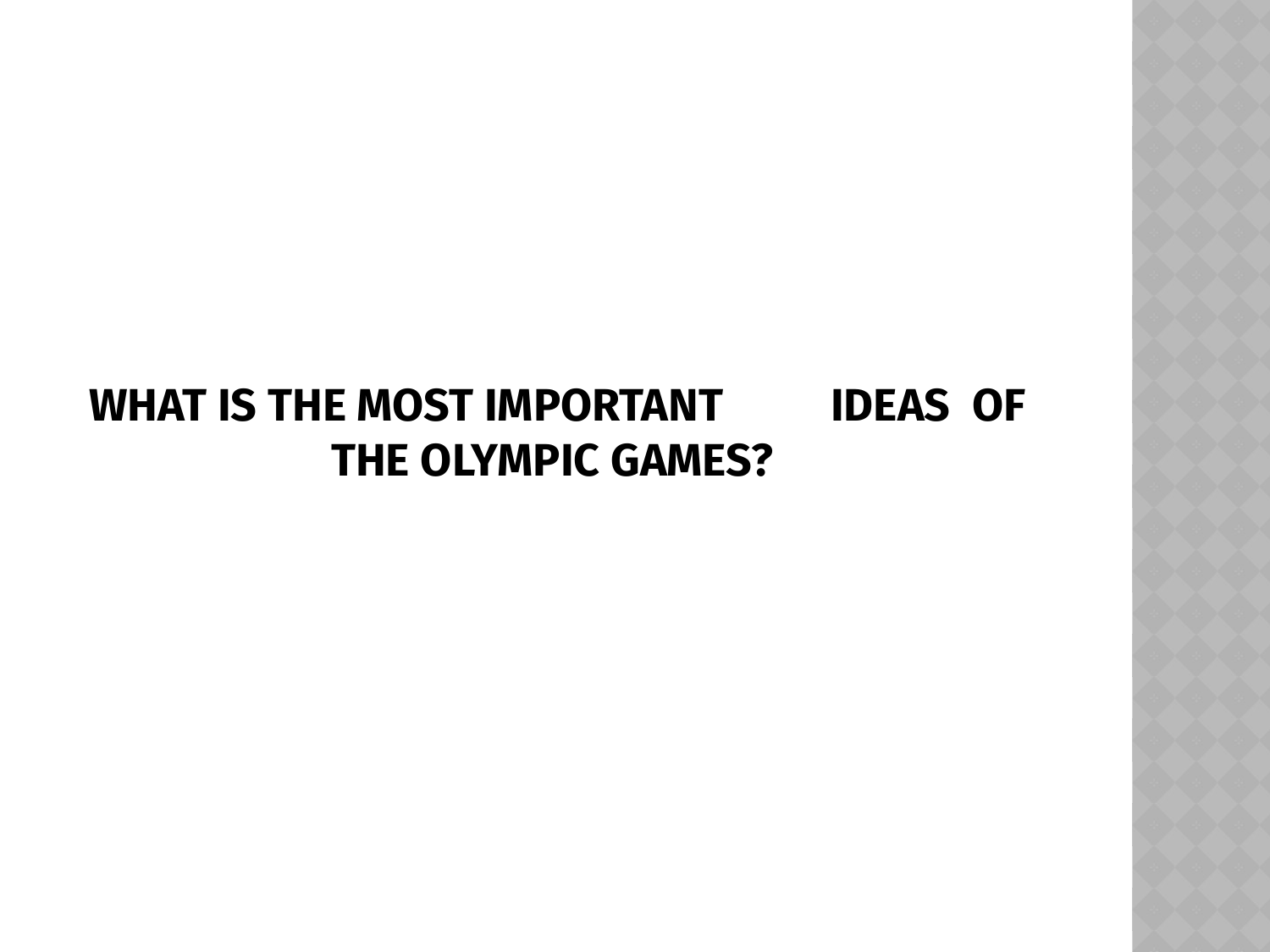

# What is the most important          ideas  of the olympic games?